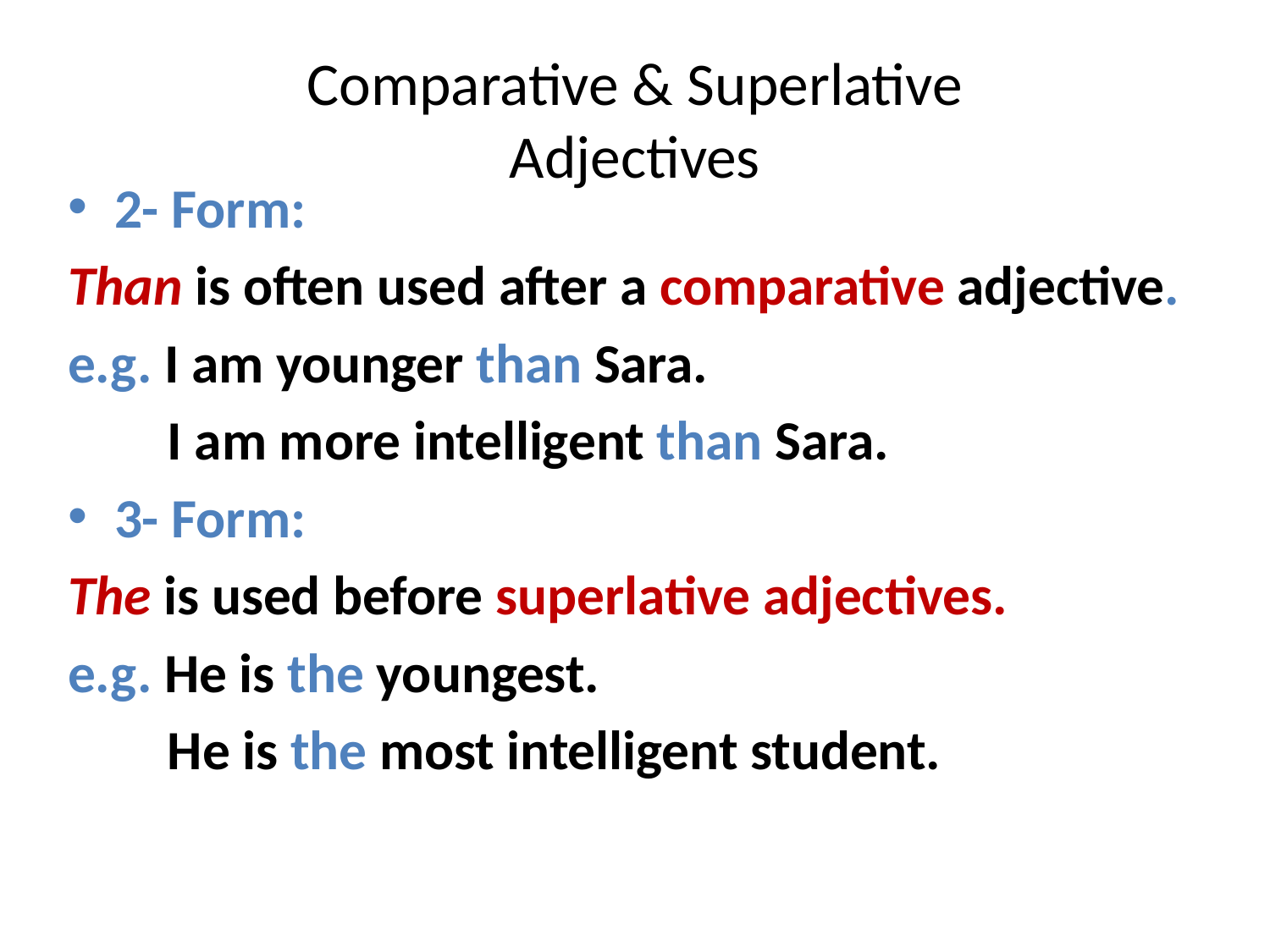

# Comparative & Superlative Adjectives
2- Form:
Than is often used after a comparative adjective.
e.g. I am younger than Sara.
        I am more intelligent than Sara.
3- Form:
The is used before superlative adjectives.
e.g. He is the youngest.
        He is the most intelligent student.